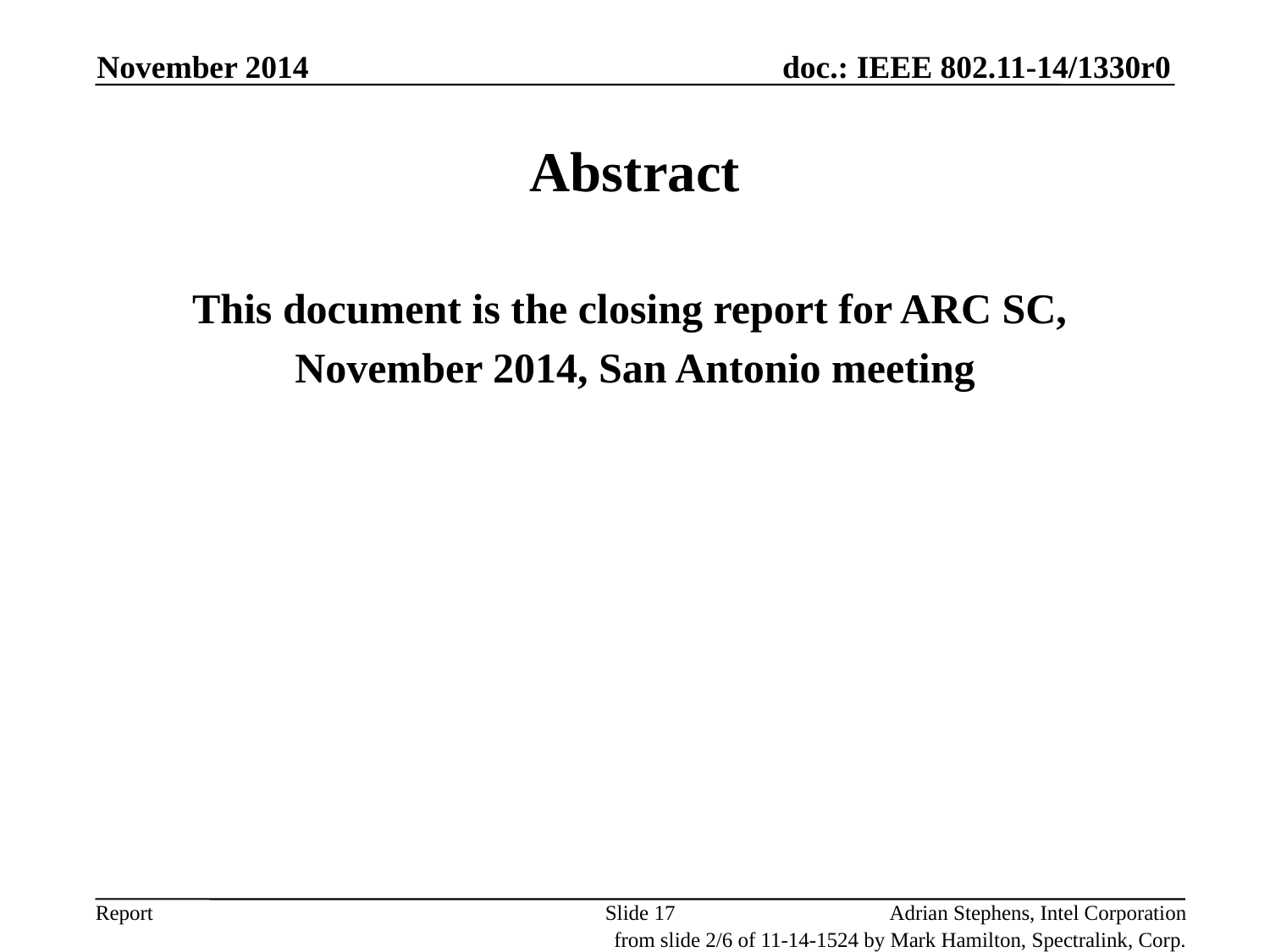

November 2014
# Abstract
This document is the closing report for ARC SC,
November 2014, San Antonio meeting
Slide 17
Adrian Stephens, Intel Corporation
from slide 2/6 of 11-14-1524 by Mark Hamilton, Spectralink, Corp.